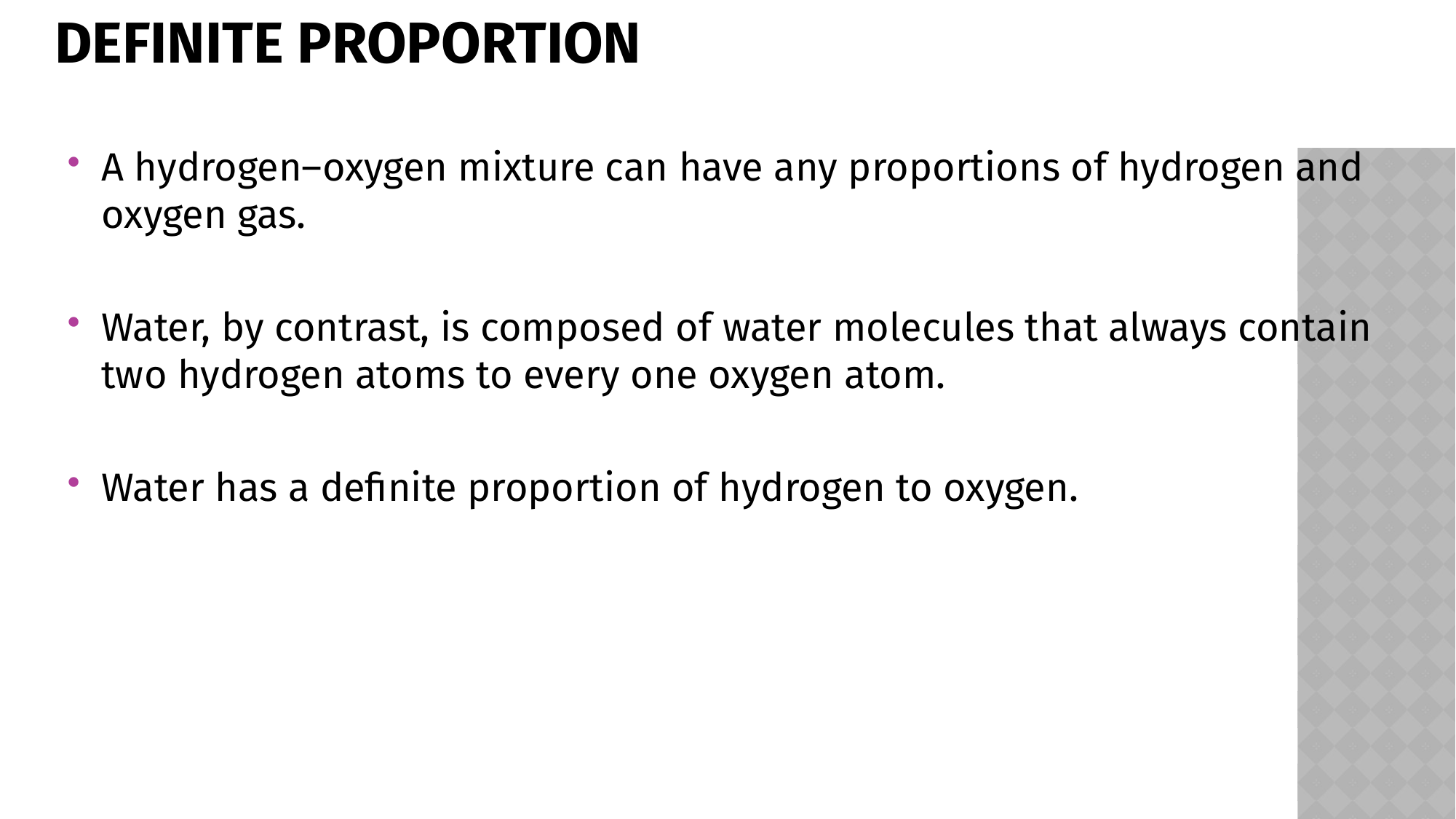

# Definite Proportion
A hydrogen–oxygen mixture can have any proportions of hydrogen and oxygen gas.

Water, by contrast, is composed of water molecules that always contain two hydrogen atoms to every one oxygen atom.

Water has a definite proportion of hydrogen to oxygen.